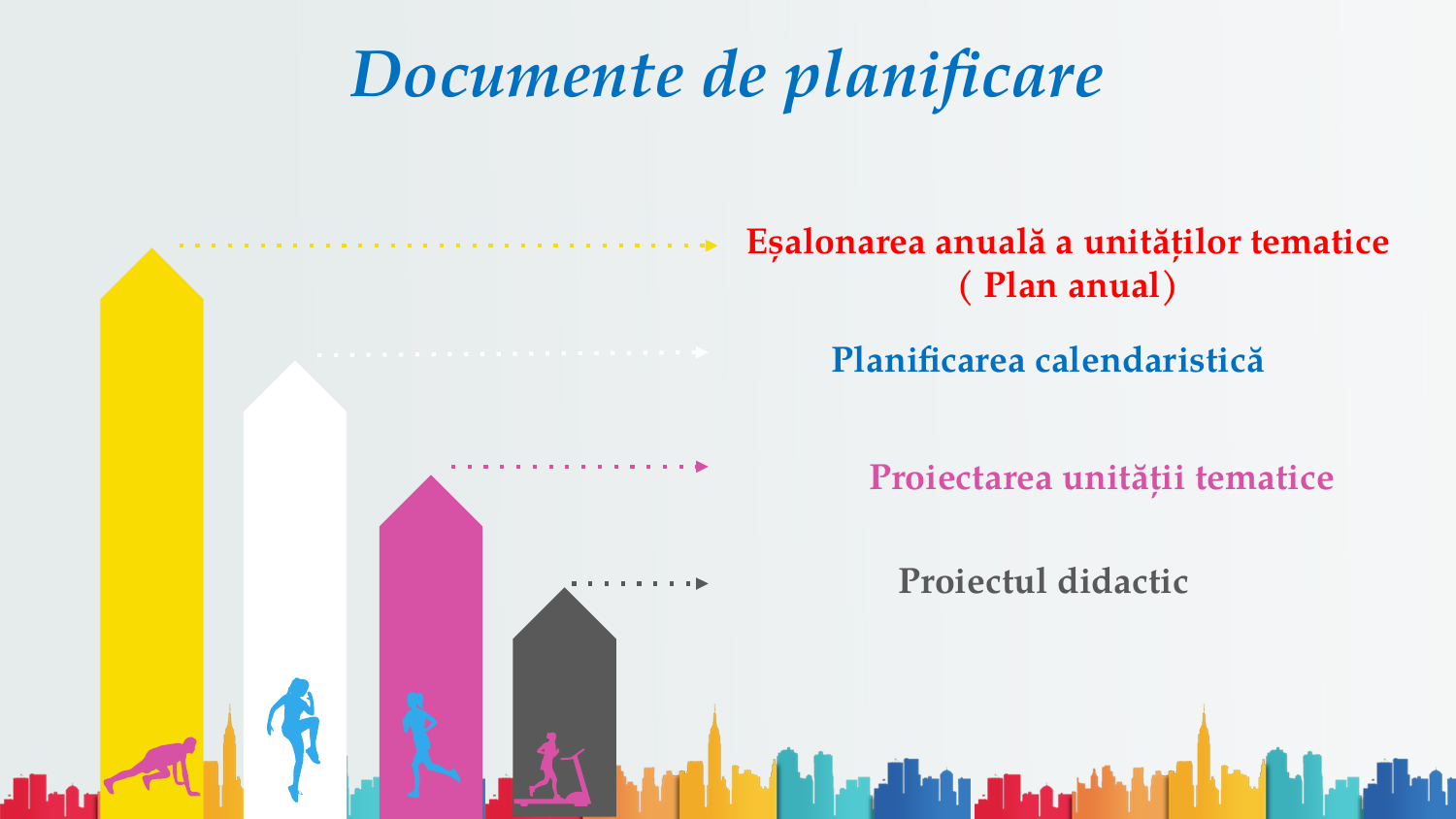

# Documente de planificare
Eșalonarea anuală a unităților tematice ( Plan anual)
Planificarea calendaristică
Proiectarea unității tematice

Proiectul didactic